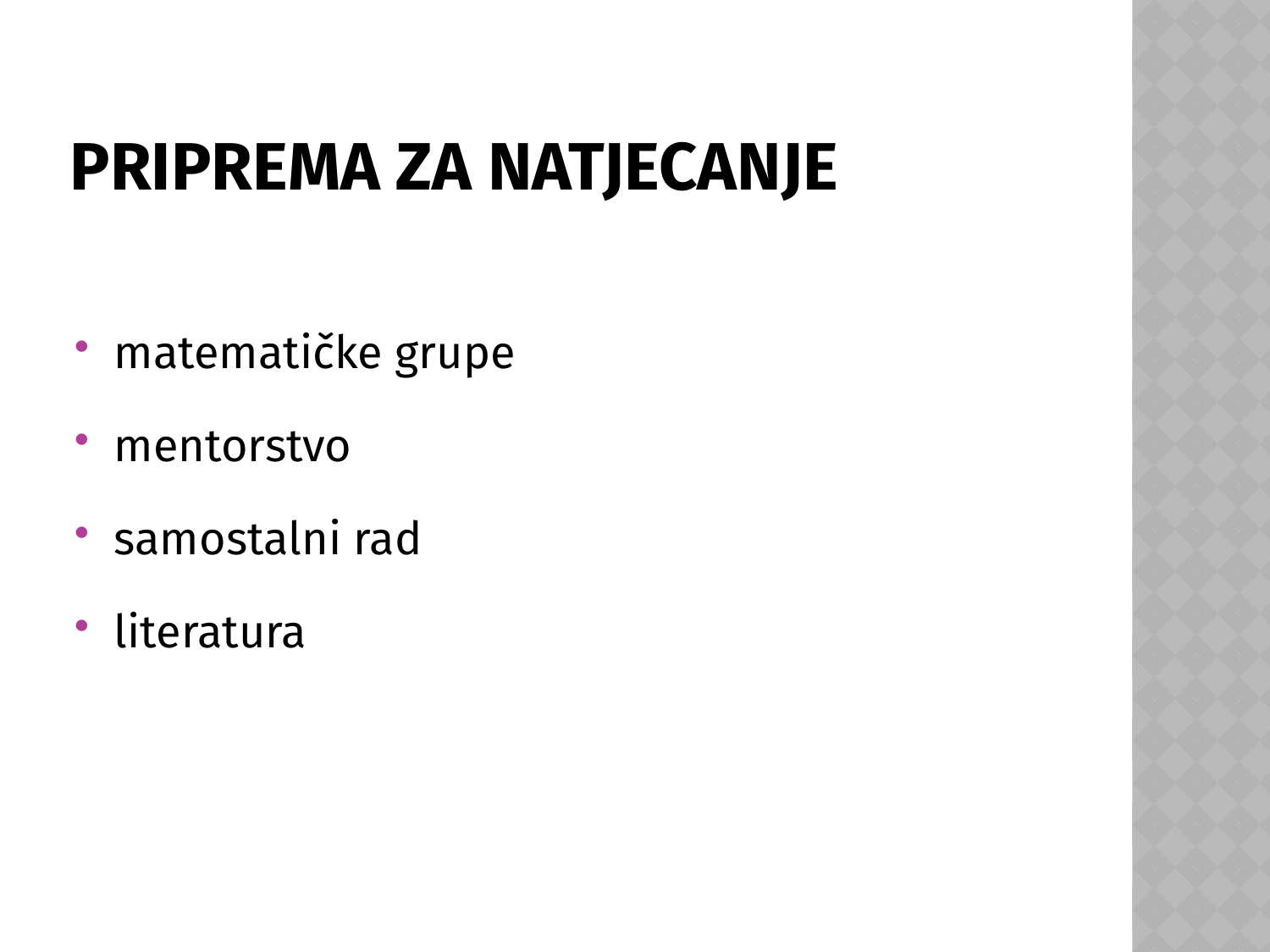

# Priprema za natjecanje

matematičke grupe
mentorstvo
samostalni rad
literatura